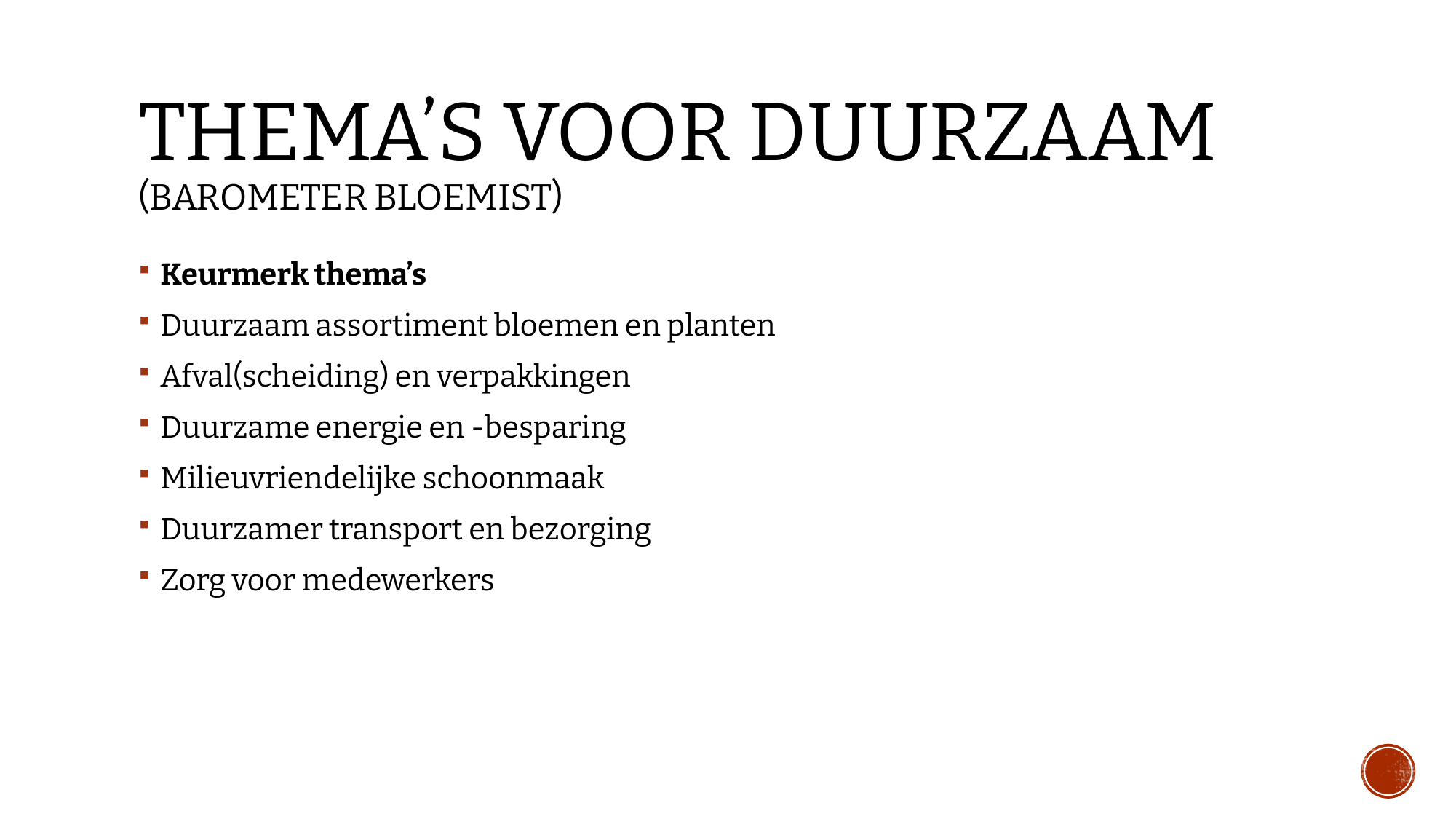

# Thema’s voor duurzaam  (barometer bloemist)
Keurmerk thema’s
Duurzaam assortiment bloemen en planten
Afval(scheiding) en verpakkingen
Duurzame energie en -besparing
Milieuvriendelijke schoonmaak
Duurzamer transport en bezorging
Zorg voor medewerkers